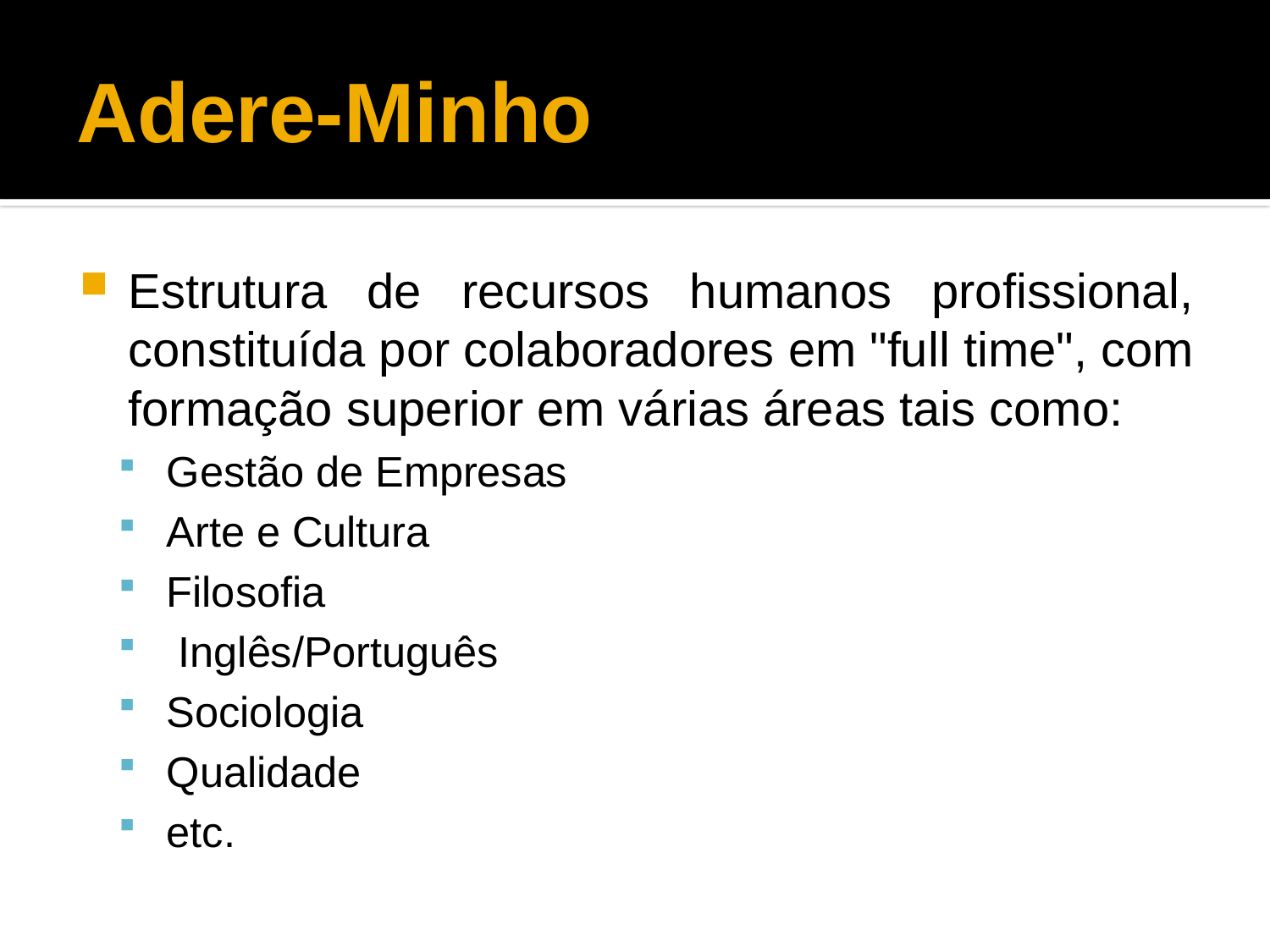

# Adere-Minho
Estrutura de recursos humanos profissional, constituída por colaboradores em "full time", com formação superior em várias áreas tais como:
Gestão de Empresas
Arte e Cultura
Filosofia
 Inglês/Português
Sociologia
Qualidade
etc.